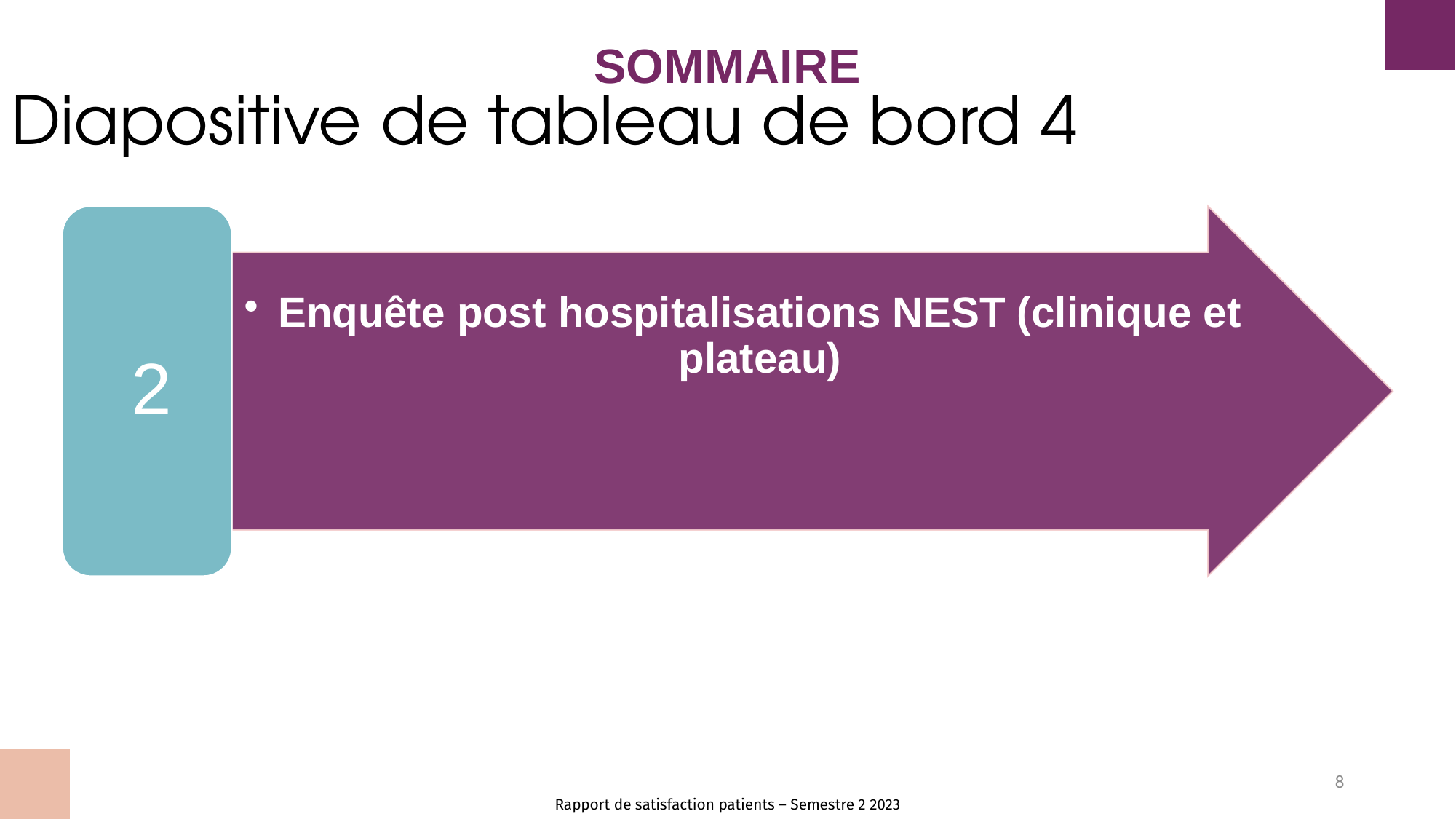

SOMMAIRE
Diapositive de tableau de bord 4

Enquête post hospitalisations NEST (clinique et plateau)

2

8
Rapport de satisfaction patients – Semestre 2 2023